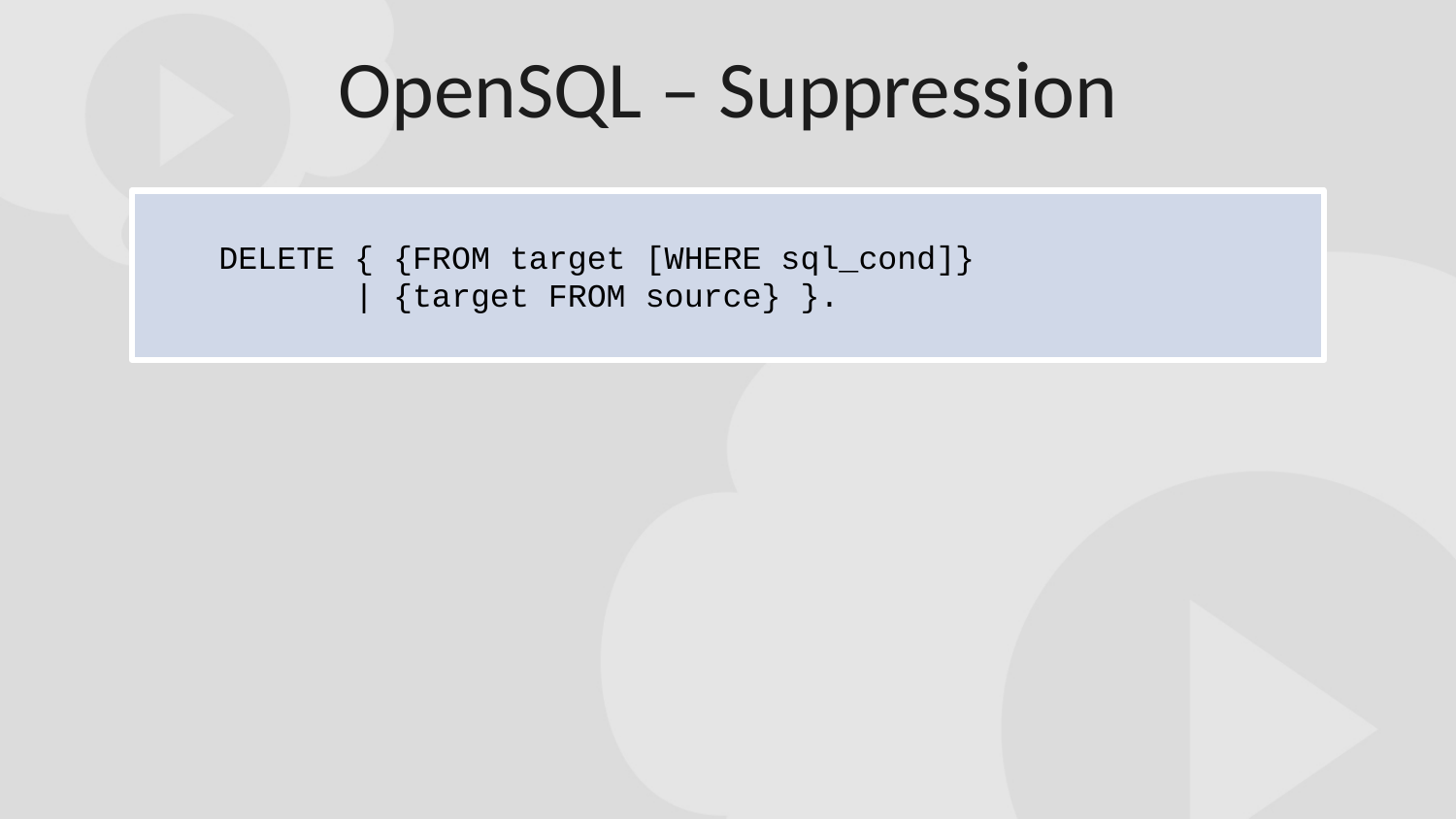

OpenSQL – Suppression

DELETE { {FROM target [WHERE sql_cond]}
       | {target FROM source} }.